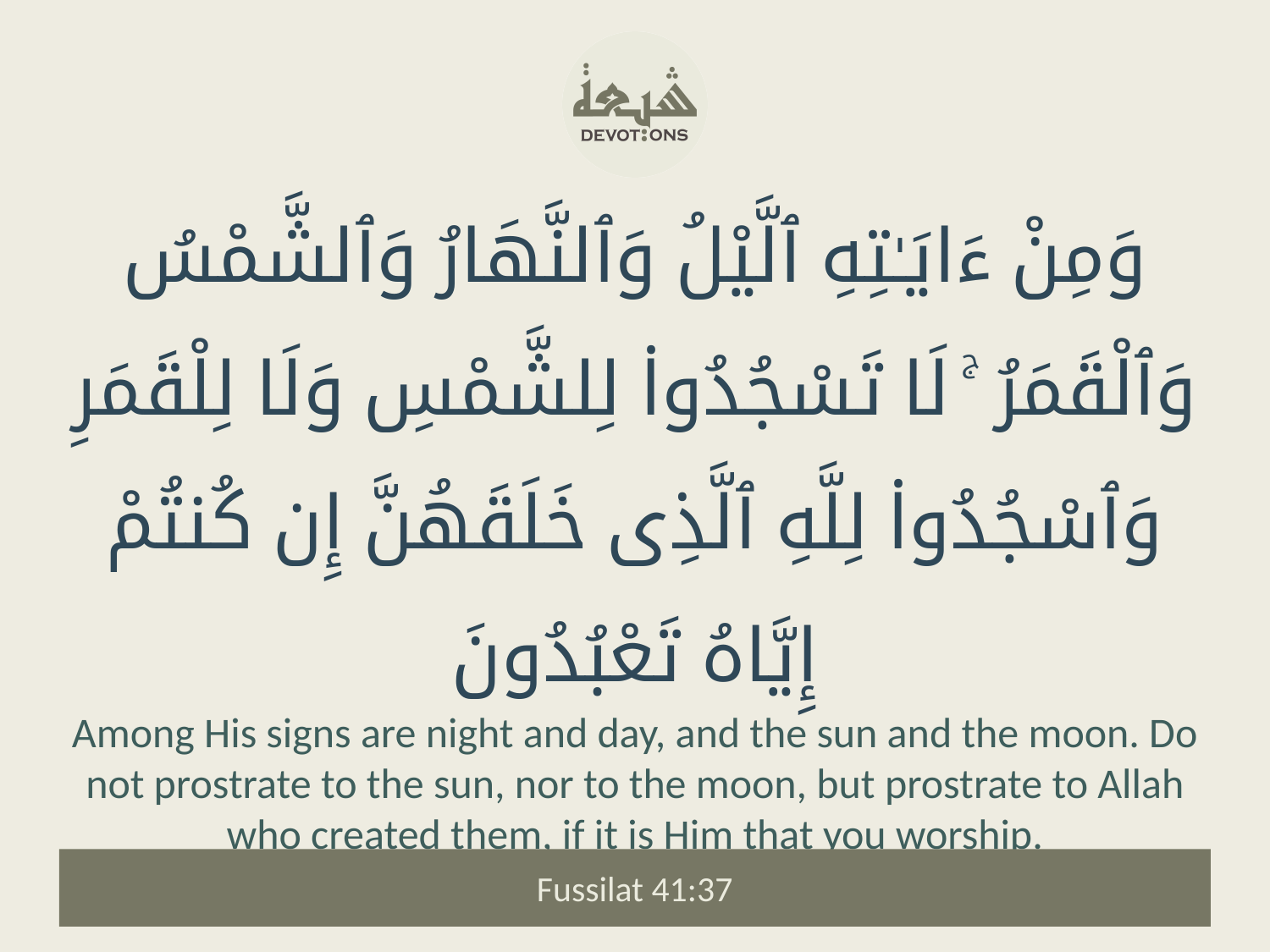

وَمِنْ ءَايَـٰتِهِ ٱلَّيْلُ وَٱلنَّهَارُ وَٱلشَّمْسُ وَٱلْقَمَرُ ۚ لَا تَسْجُدُوا۟ لِلشَّمْسِ وَلَا لِلْقَمَرِ وَٱسْجُدُوا۟ لِلَّهِ ٱلَّذِى خَلَقَهُنَّ إِن كُنتُمْ إِيَّاهُ تَعْبُدُونَ
Among His signs are night and day, and the sun and the moon. Do not prostrate to the sun, nor to the moon, but prostrate to Allah who created them, if it is Him that you worship.
Fussilat 41:37